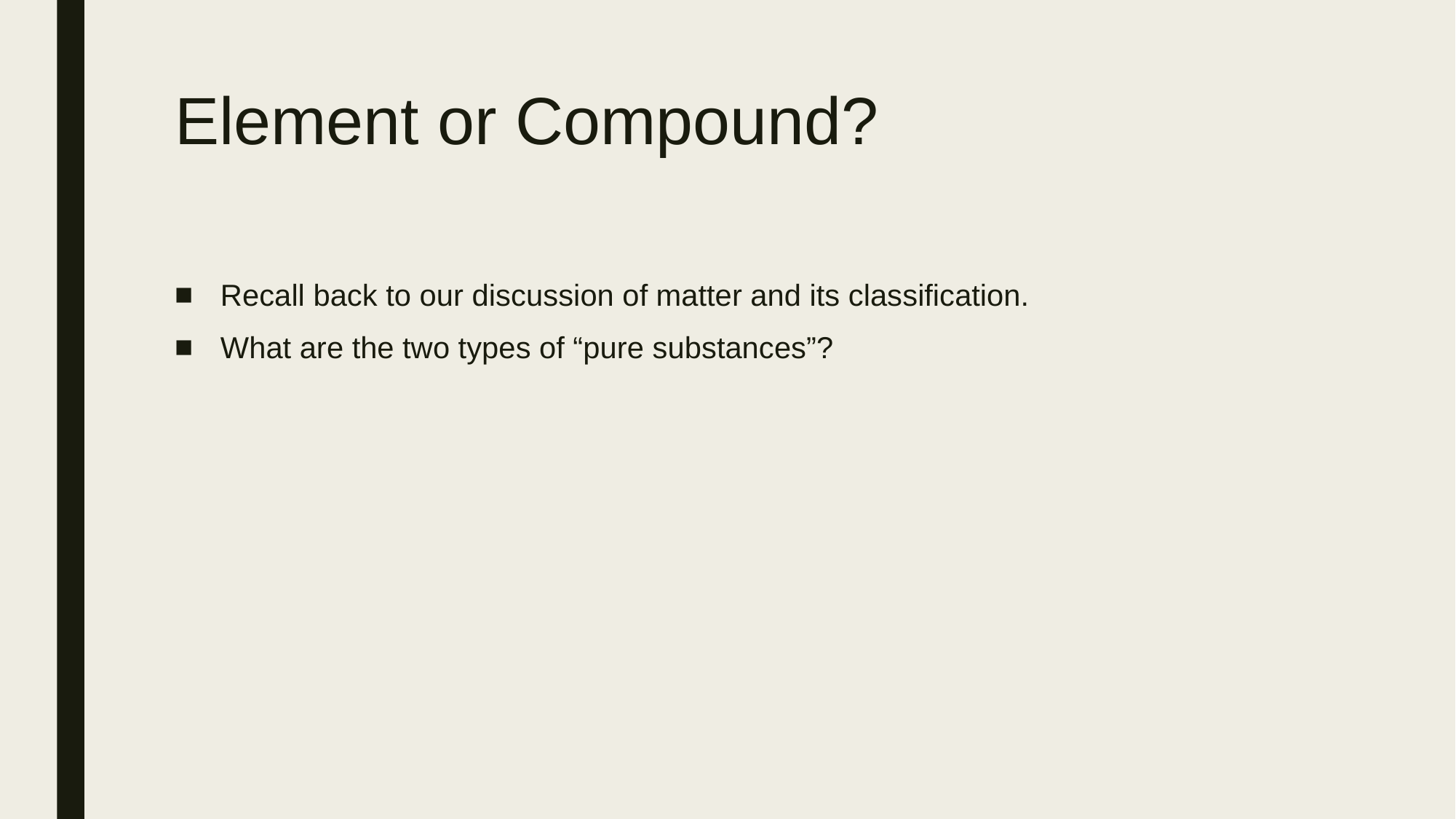

# Element or Compound?
Recall back to our discussion of matter and its classification.
What are the two types of “pure substances”?